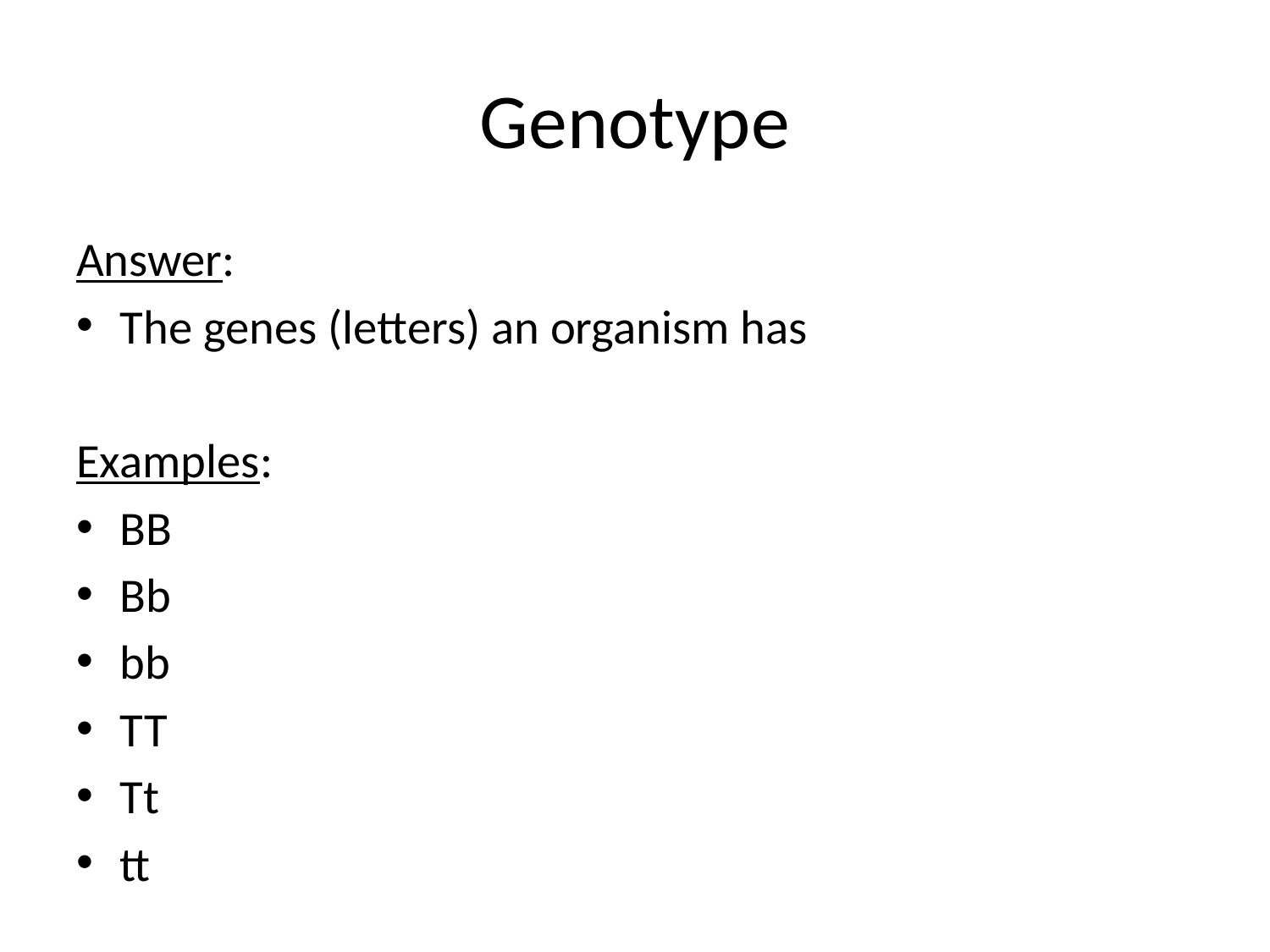

# Genotype
Answer:
The genes (letters) an organism has

Examples:
BB
Bb
bb
TT
Tt
tt